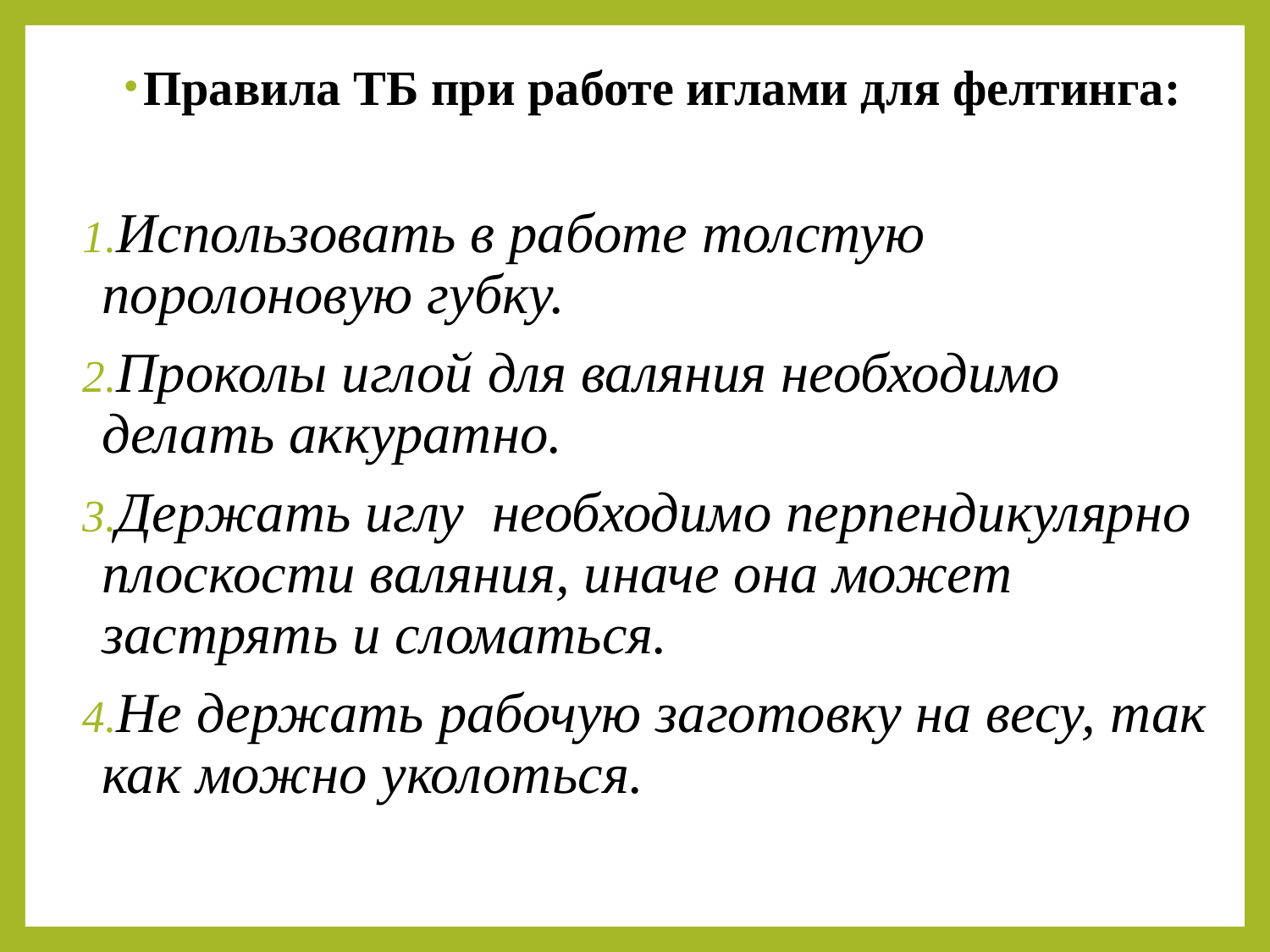

Правила ТБ при работе иглами для фелтинга:

Использовать в работе толстую поролоновую губку.
Проколы иглой для валяния необходимо делать аккуратно.
Держать иглу  необходимо перпендикулярно плоскости валяния, иначе она может застрять и сломаться.
Не держать рабочую заготовку на весу, так как можно уколоться.